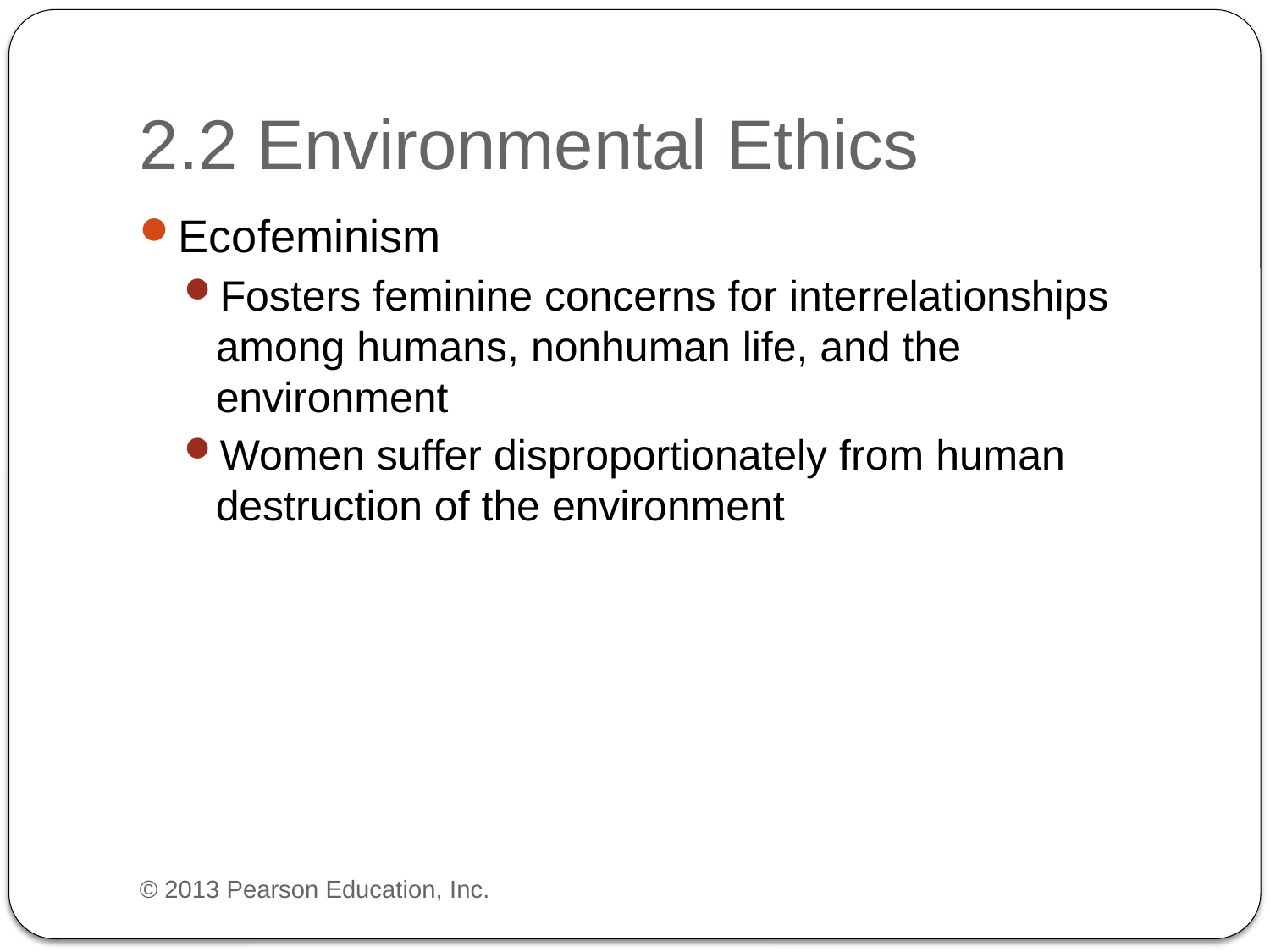

# 2.2 Environmental Ethics
Ecofeminism
Fosters feminine concerns for interrelationships among humans, nonhuman life, and the environment
Women suffer disproportionately from human destruction of the environment

© 2013 Pearson Education, Inc.